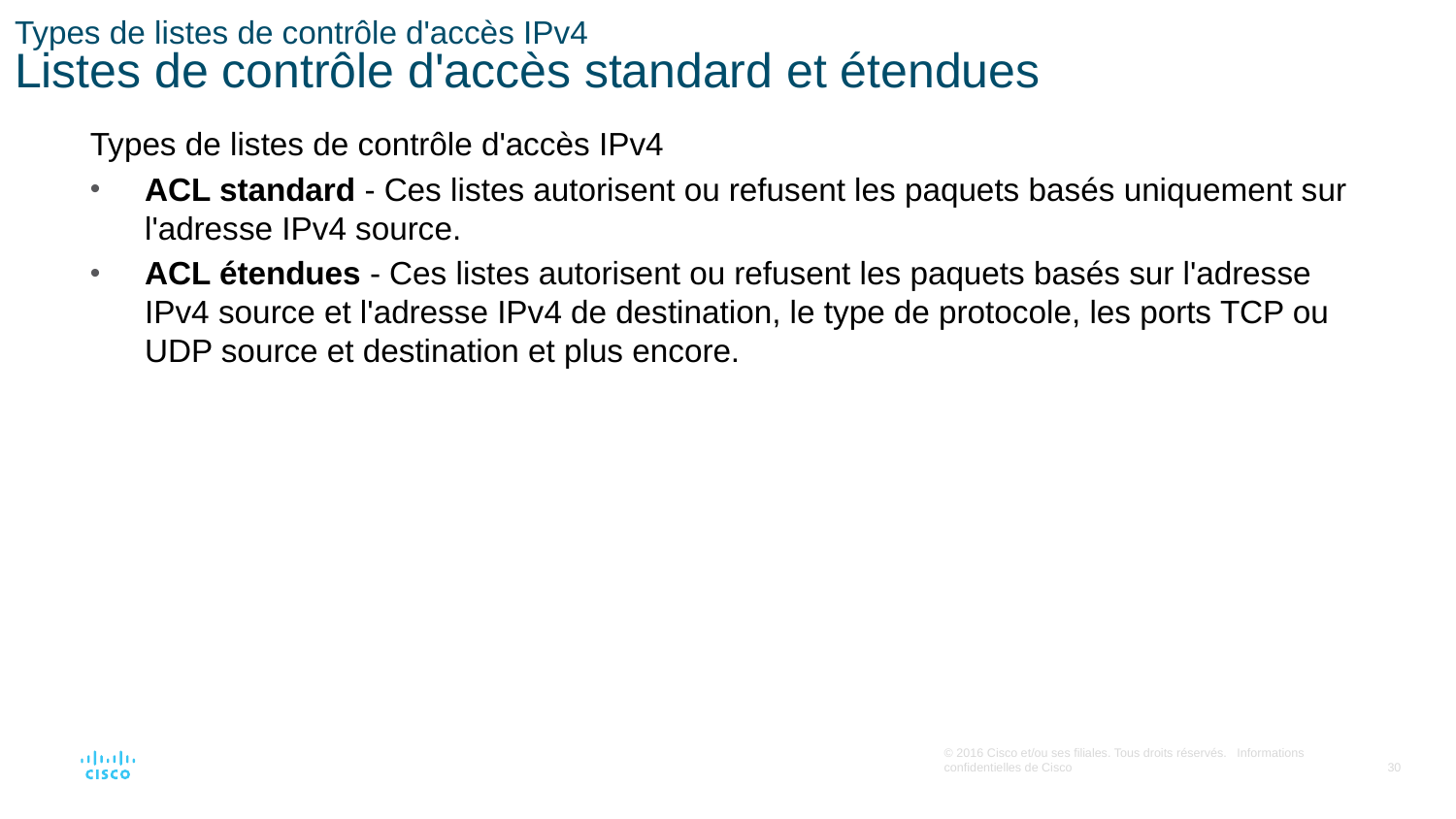

# Types de listes de contrôle d'accès IPv4 Listes de contrôle d'accès standard et étendues
Types de listes de contrôle d'accès IPv4
ACL standard - Ces listes autorisent ou refusent les paquets basés uniquement sur l'adresse IPv4 source.
ACL étendues - Ces listes autorisent ou refusent les paquets basés sur l'adresse IPv4 source et l'adresse IPv4 de destination, le type de protocole, les ports TCP ou UDP source et destination et plus encore.